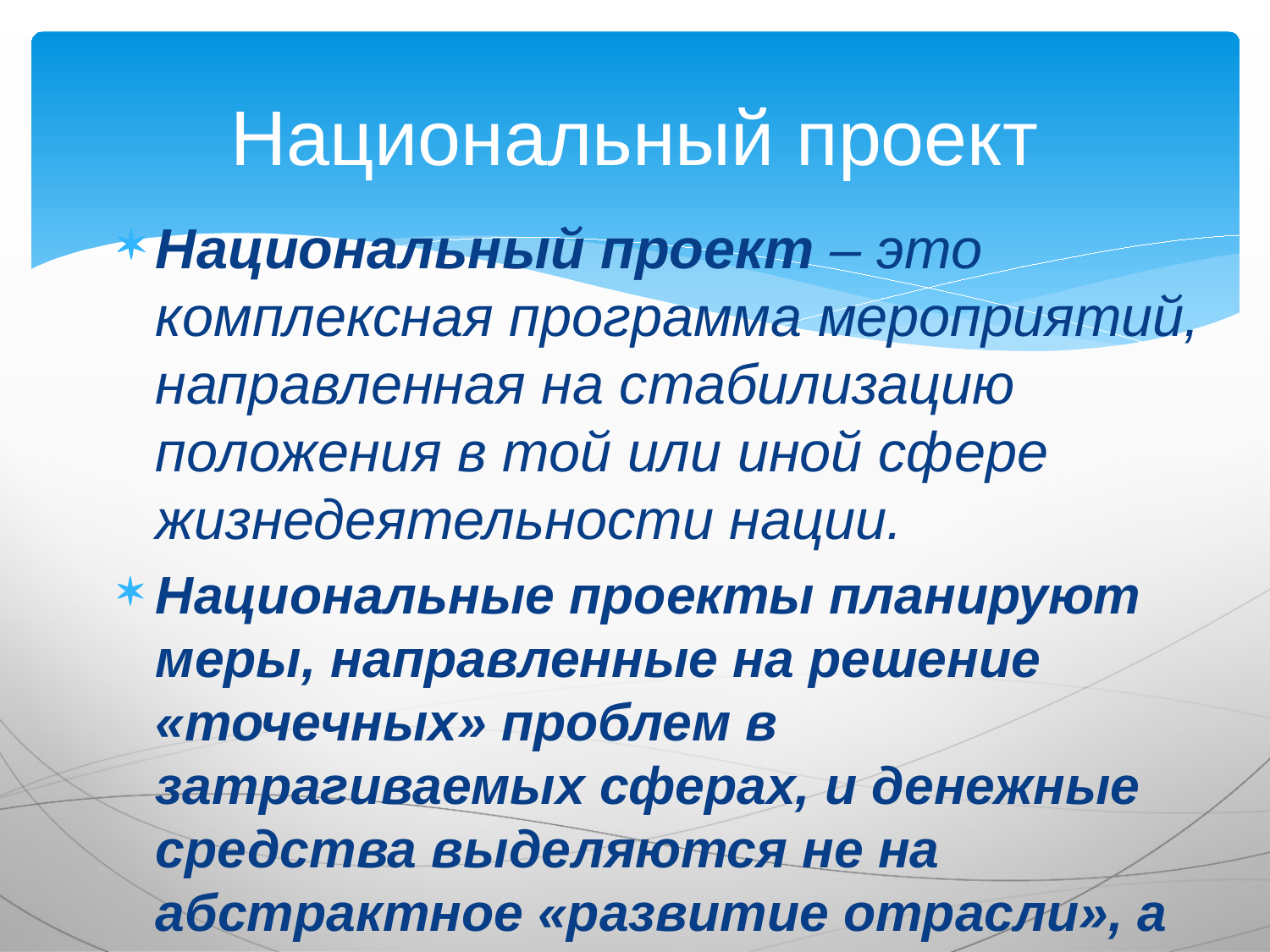

# Национальный проект
Национальный проект – это комплексная программа мероприятий, направленная на стабилизацию положения в той или иной сфере жизнедеятельности нации.
Национальные проекты планируют меры, направленные на решение «точечных» проблем в затрагиваемых сферах, и денежные средства выделяются не на абстрактное «развитие отрасли», а на конкретные цели.